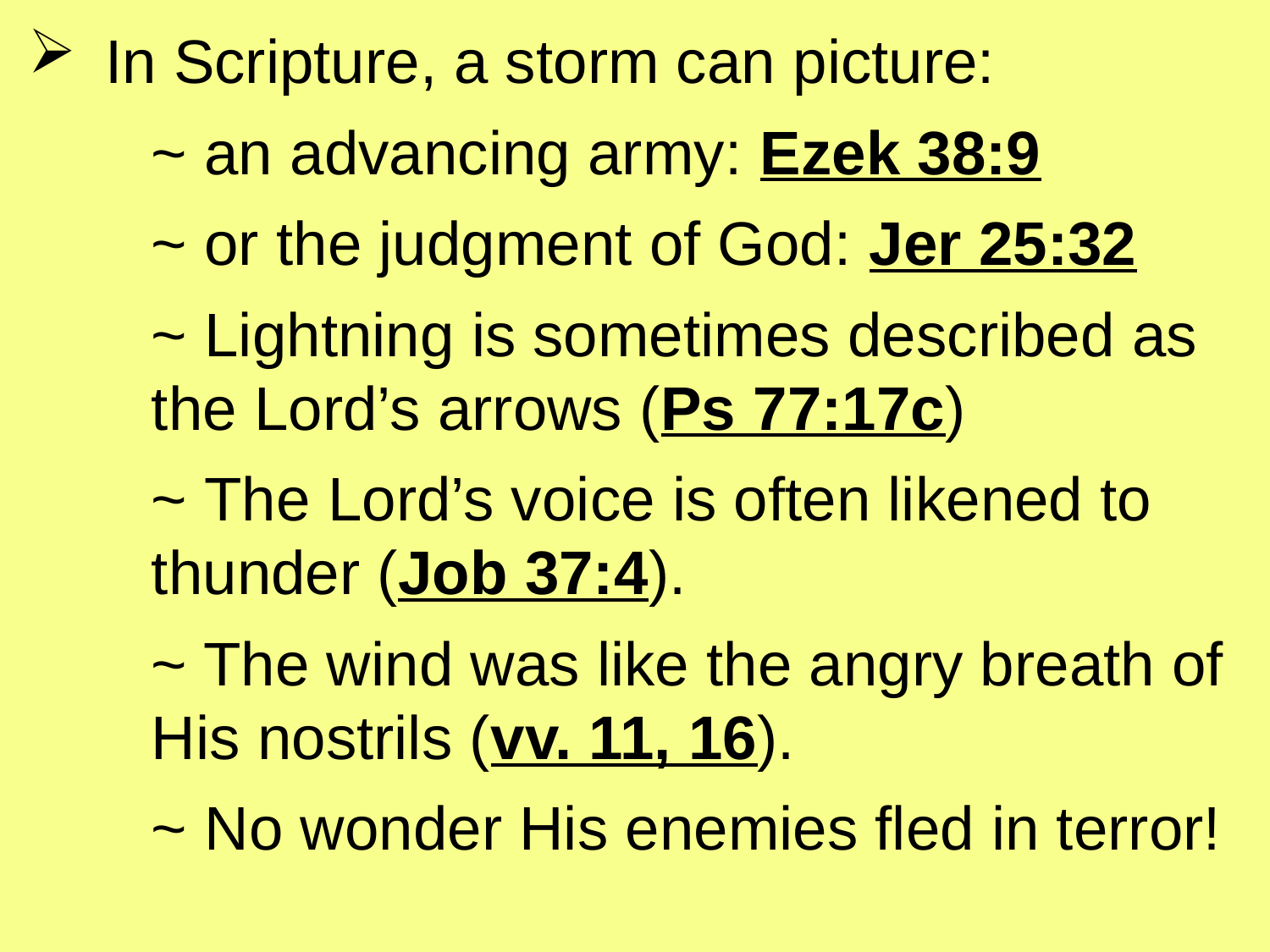

In Scripture, a storm can picture:
		~ an advancing army: Ezek 38:9
		~ or the judgment of God: Jer 25:32
		~ Lightning is sometimes described as 					the Lord’s arrows (Ps 77:17c)
		~ The Lord’s voice is often likened to 						thunder (Job 37:4).
		~ The wind was like the angry breath of 					His nostrils (vv. 11, 16).
		~ No wonder His enemies fled in terror!